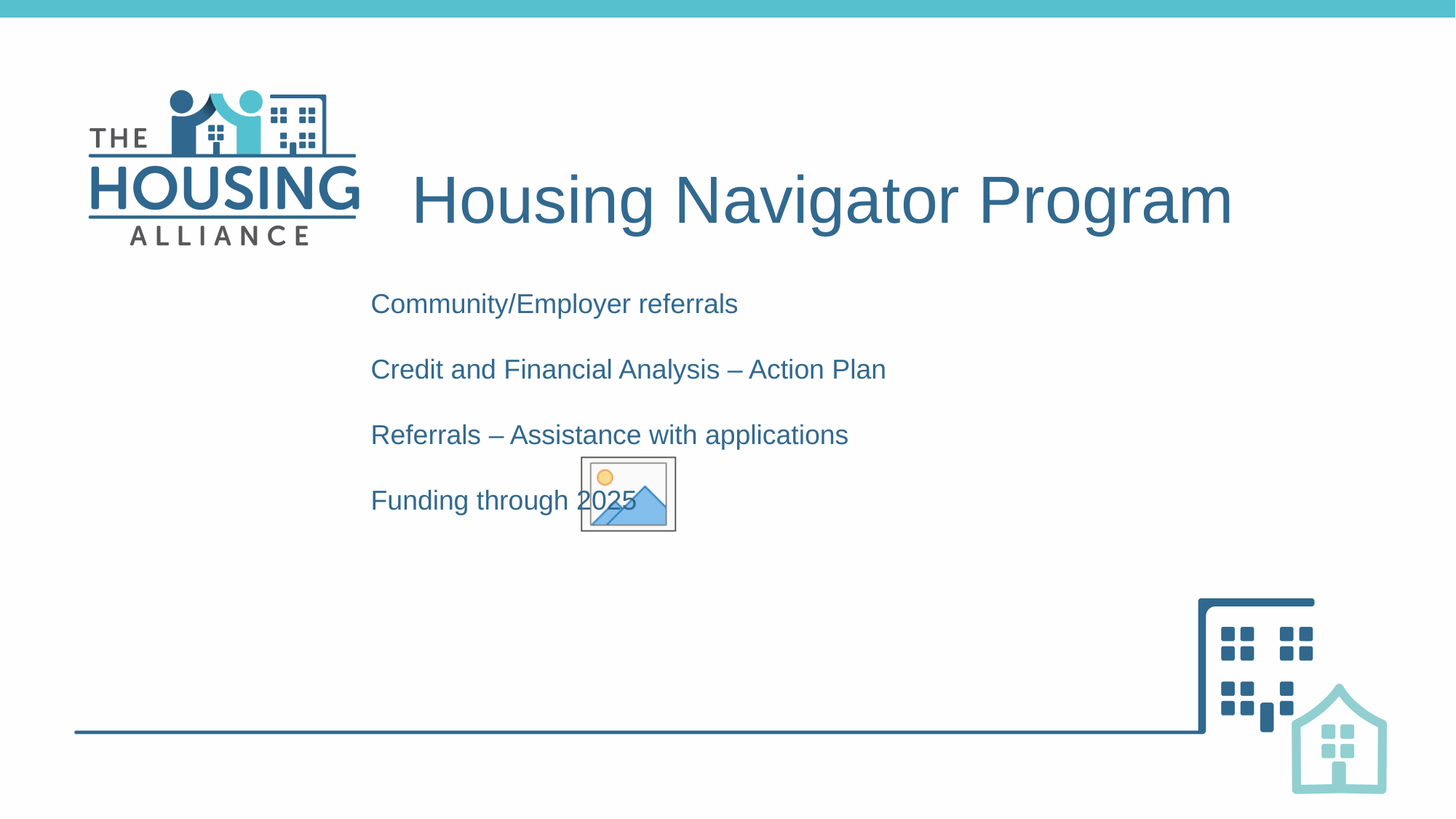

# Housing Navigator Program
Community/Employer referrals

Credit and Financial Analysis – Action Plan

Referrals – Assistance with applications

Funding through 2025